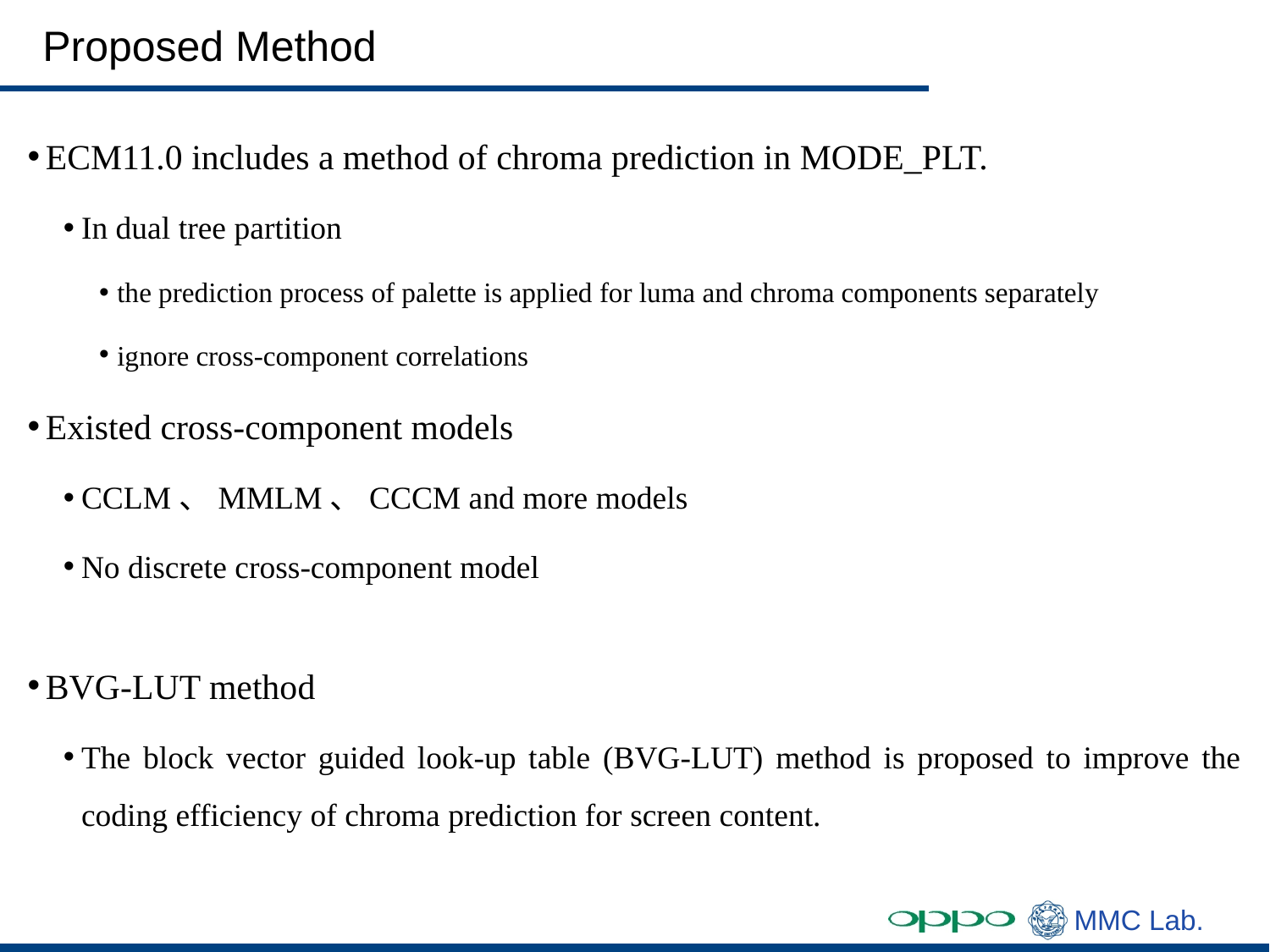

# Proposed Method

ECM11.0 includes a method of chroma prediction in MODE_PLT.
In dual tree partition
the prediction process of palette is applied for luma and chroma components separately
ignore cross-component correlations
Existed cross-component models
CCLM、MMLM、CCCM and more models
No discrete cross-component model

BVG-LUT method
The block vector guided look-up table (BVG-LUT) method is proposed to improve the coding efficiency of chroma prediction for screen content.